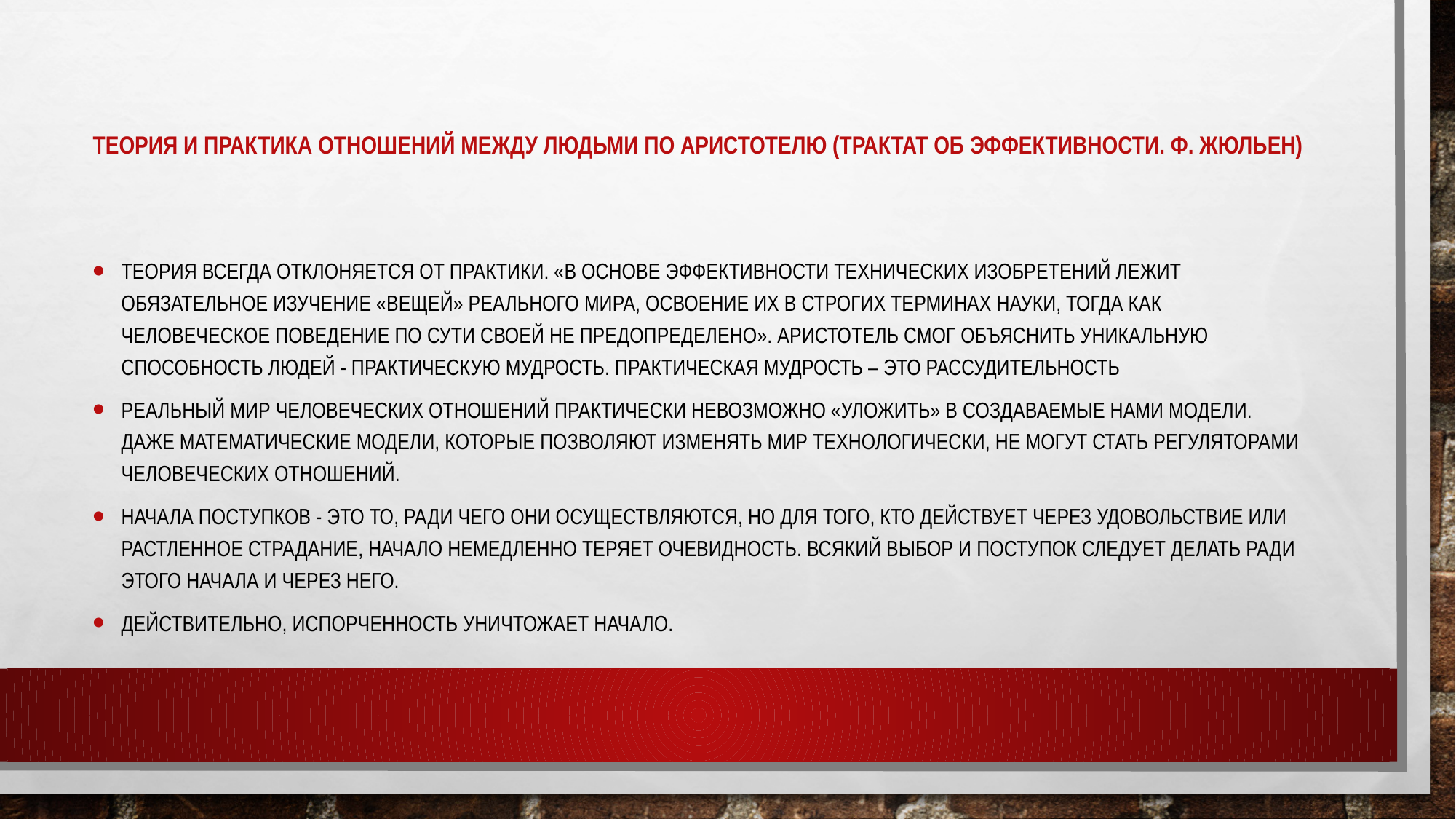

# теория и практика отношений между людьми по Аристотелю (ТРАКТАТ ОБ ЭФФЕКТИВНОСТИ. Ф. ЖЮЛЬЕН)
ТЕОРИЯ ВСЕГДА ОТКЛОНЯЕТСЯ ОТ ПРАКТИКИ. «в основе эффективности технических изобретений лежит обязательное изучение «вещей» реального мира, освоение их в строгих терминах науки, тогда как человеческое поведение по сути своей не предопределено». Аристотель смог объяснить уникальную способность людей - практическую мудрость. практическая мудрость – ЭТО рассудительность
Реальный мир человеческих отношений практически невозможно «уложить» в создаваемые нами модели. Даже математические модели, которые позволяют изменять мир технологически, не могут стать регуляторами человеческих отношений.
начала поступков - это то, ради чего они осуществляются, но для того, кто действует через удовольствие или РАСТЛЕННОЕ страдание, начало немедленно теряет очевидность. всякий выбор и поступок следует делать ради этого начала и через него.
Действительно, испорченность уничтожает начало.